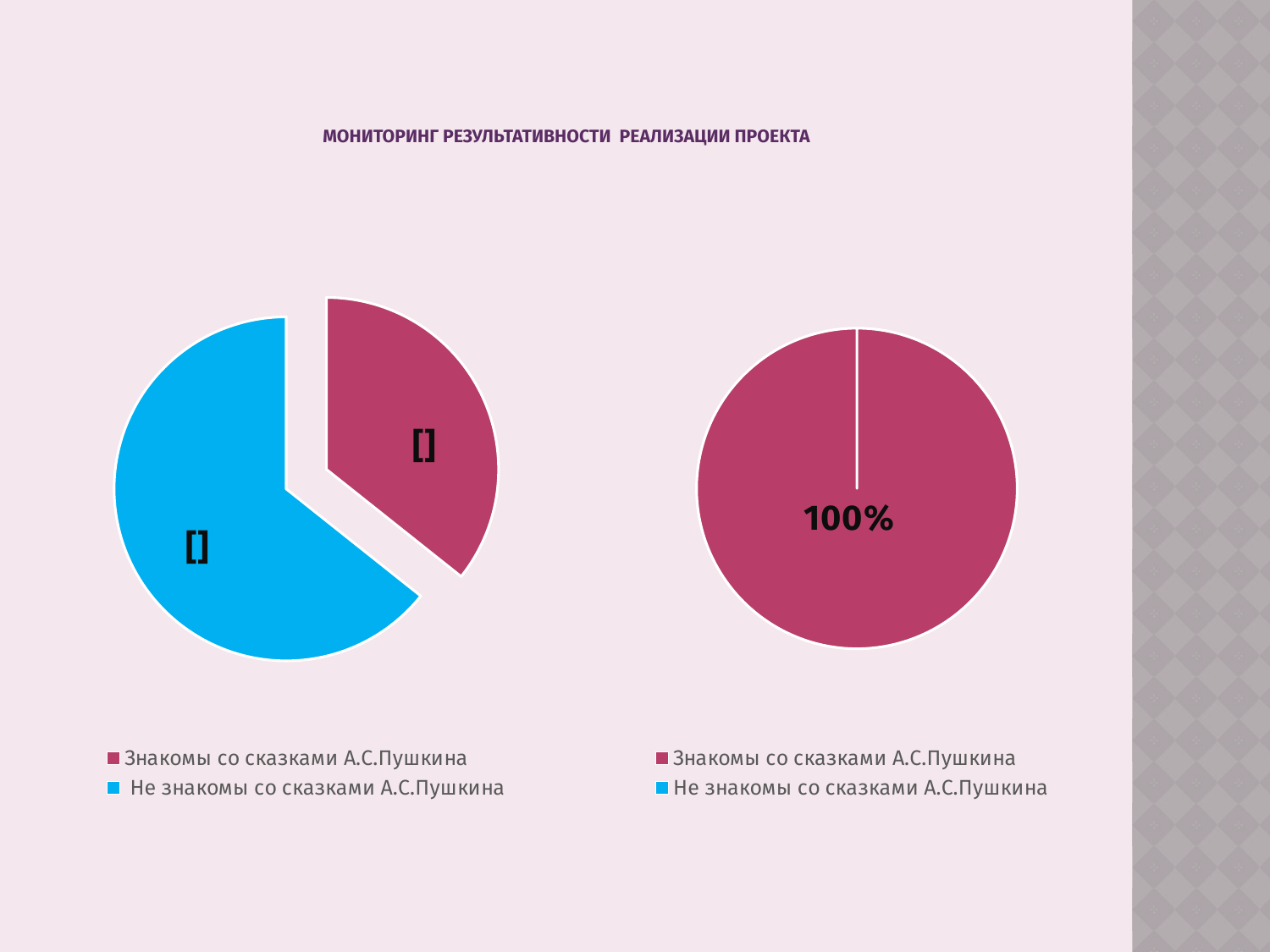

# МОНИТОРИНГ результативности  реализации проекта

### Chart

| Category | Столбец2 |
|---|---|
| Знакомы со сказками А.С.Пушкина | 1.0 |
| Не знакомы со сказками А.С.Пушкина  | 0.0 |

### Chart

| Category | Продажи |
|---|---|
| Знакомы со сказками А.С.Пушкина | 0.35700000000000004 |
|  Не знакомы со сказками А.С.Пушкина | 0.6430000000000001 |